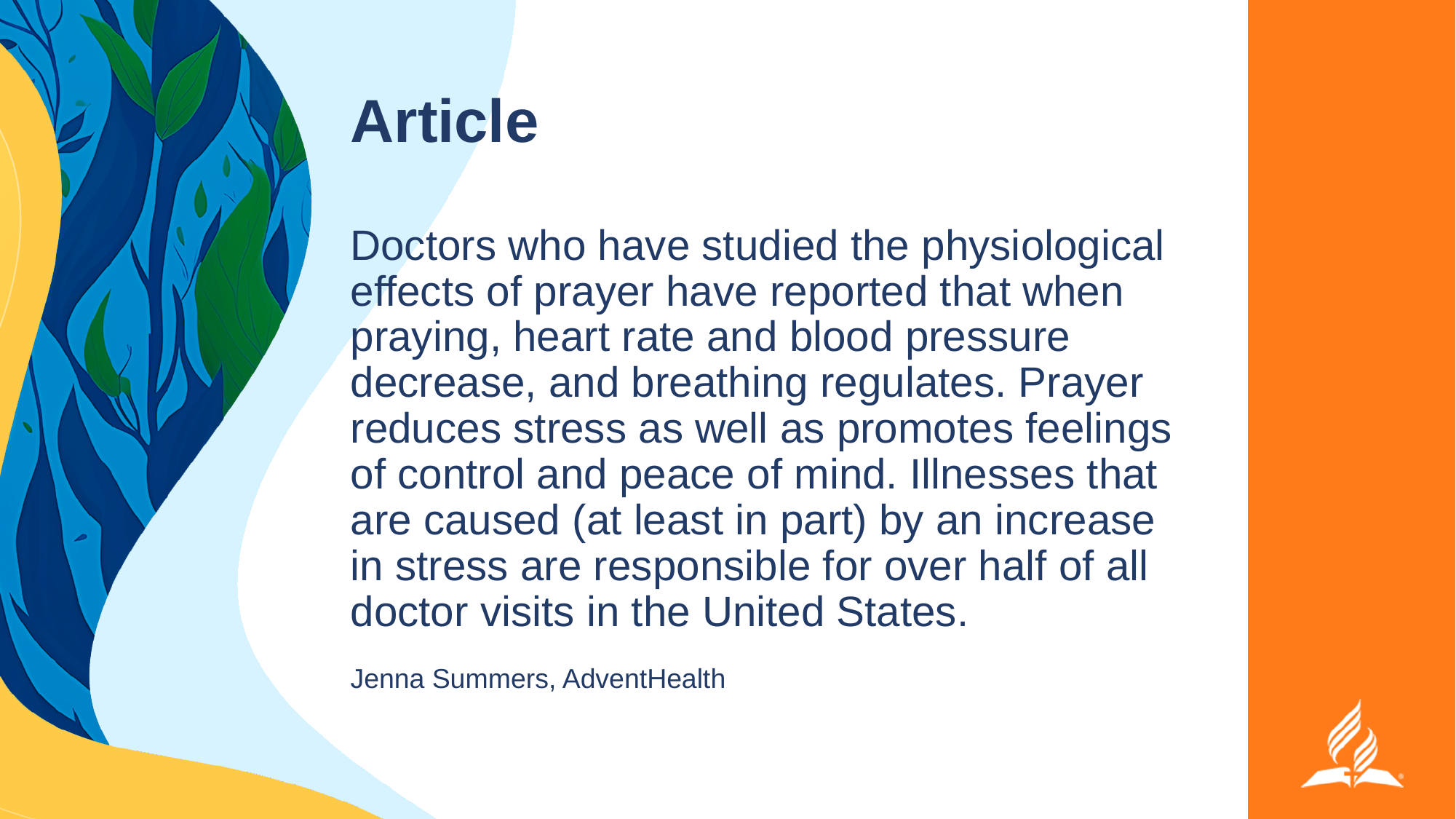

# Article
Doctors who have studied the physiological effects of prayer have reported that when praying, heart rate and blood pressure decrease, and breathing regulates. Prayer reduces stress as well as promotes feelings of control and peace of mind. Illnesses that are caused (at least in part) by an increase in stress are responsible for over half of all doctor visits in the United States.

Jenna Summers, AdventHealth